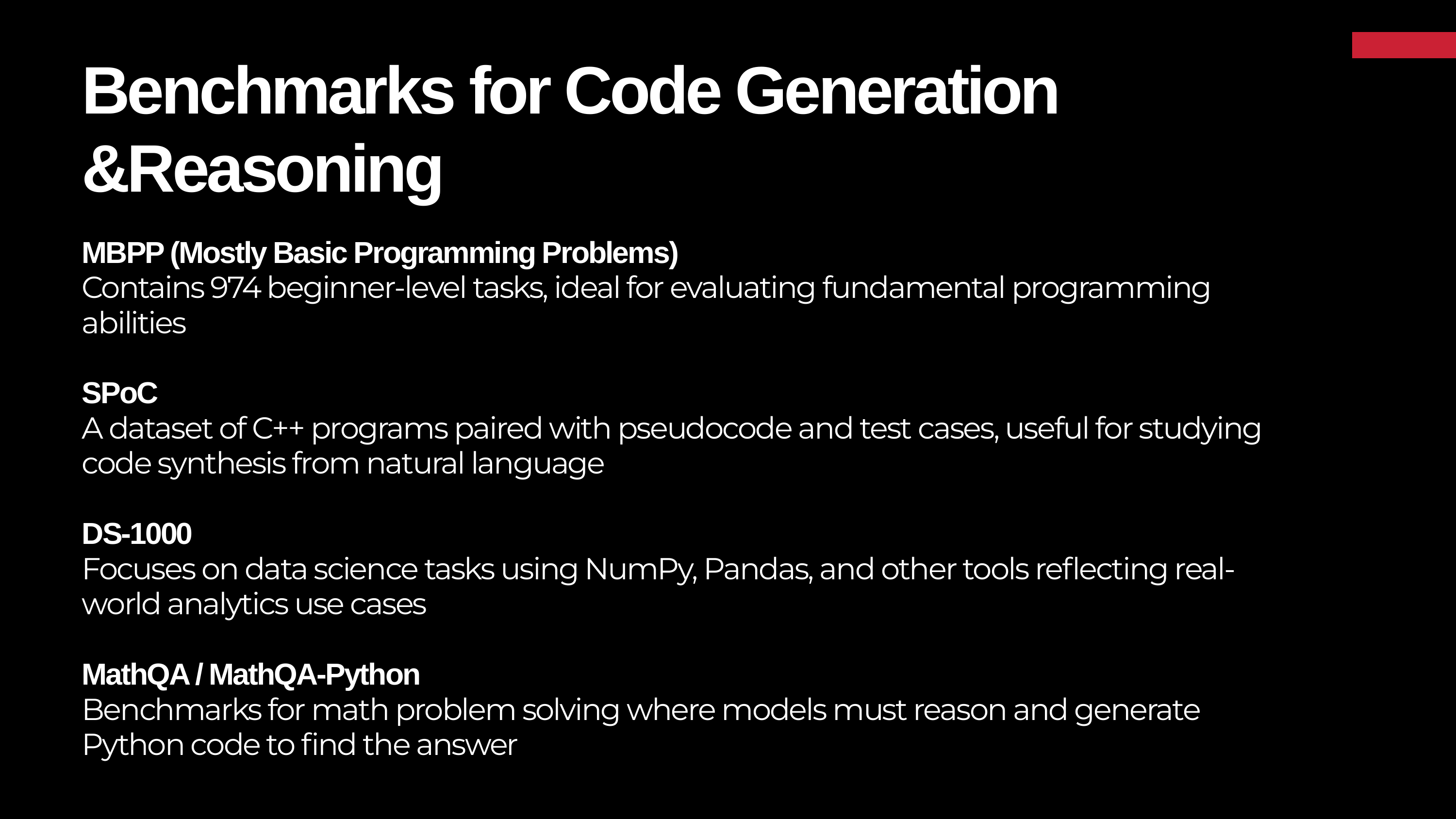

Benchmarks for Code Generation &Reasoning
MBPP (Mostly Basic Programming Problems)
Contains 974 beginner-level tasks, ideal for evaluating fundamental programming abilities

SPoC
A dataset of C++ programs paired with pseudocode and test cases, useful for studying code synthesis from natural language

DS-1000
Focuses on data science tasks using NumPy, Pandas, and other tools reflecting real-world analytics use cases

MathQA / MathQA-Python
Benchmarks for math problem solving where models must reason and generate Python code to find the answer